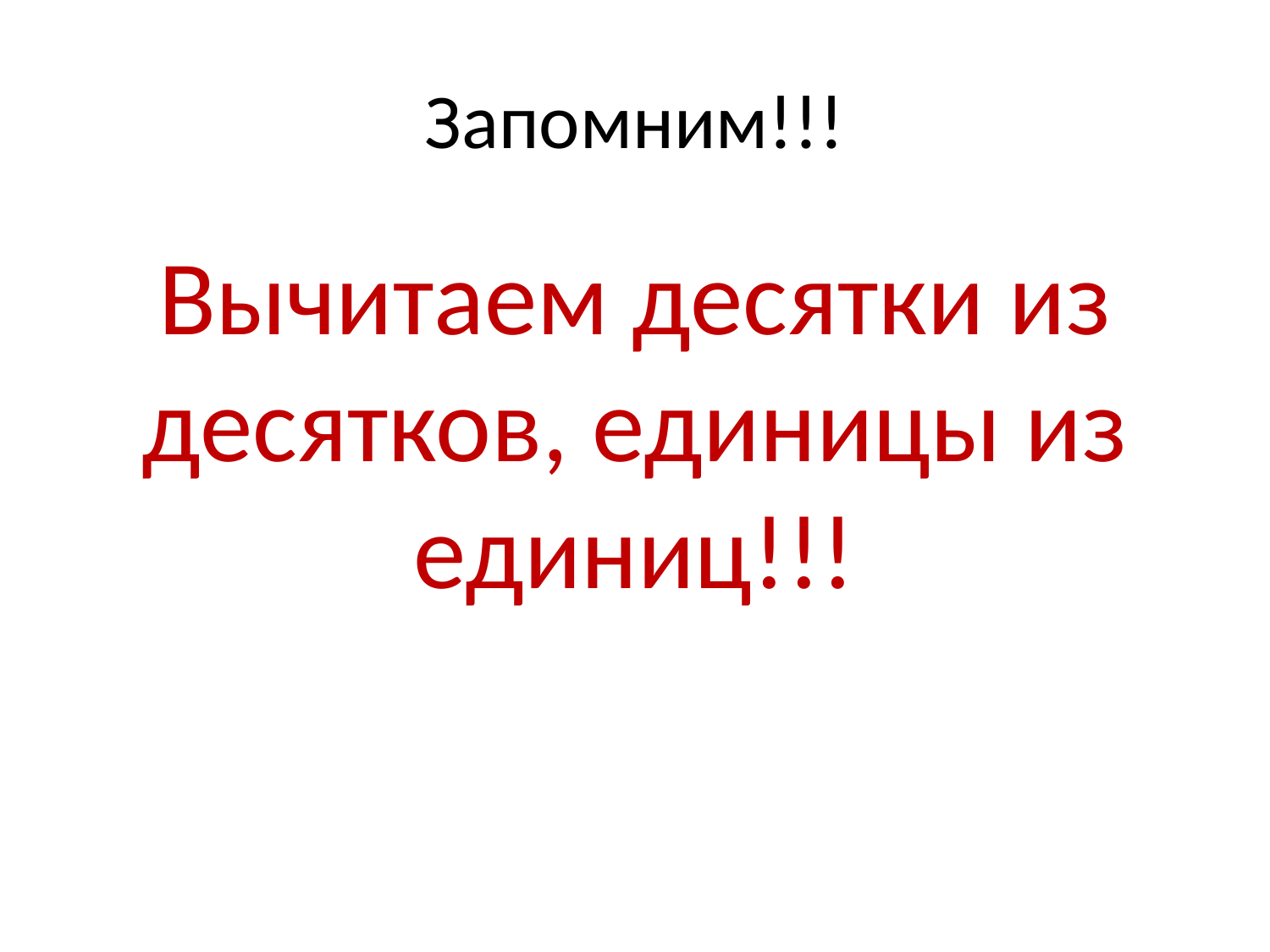

# Запомним!!!
Вычитаем десятки из десятков, единицы из единиц!!!